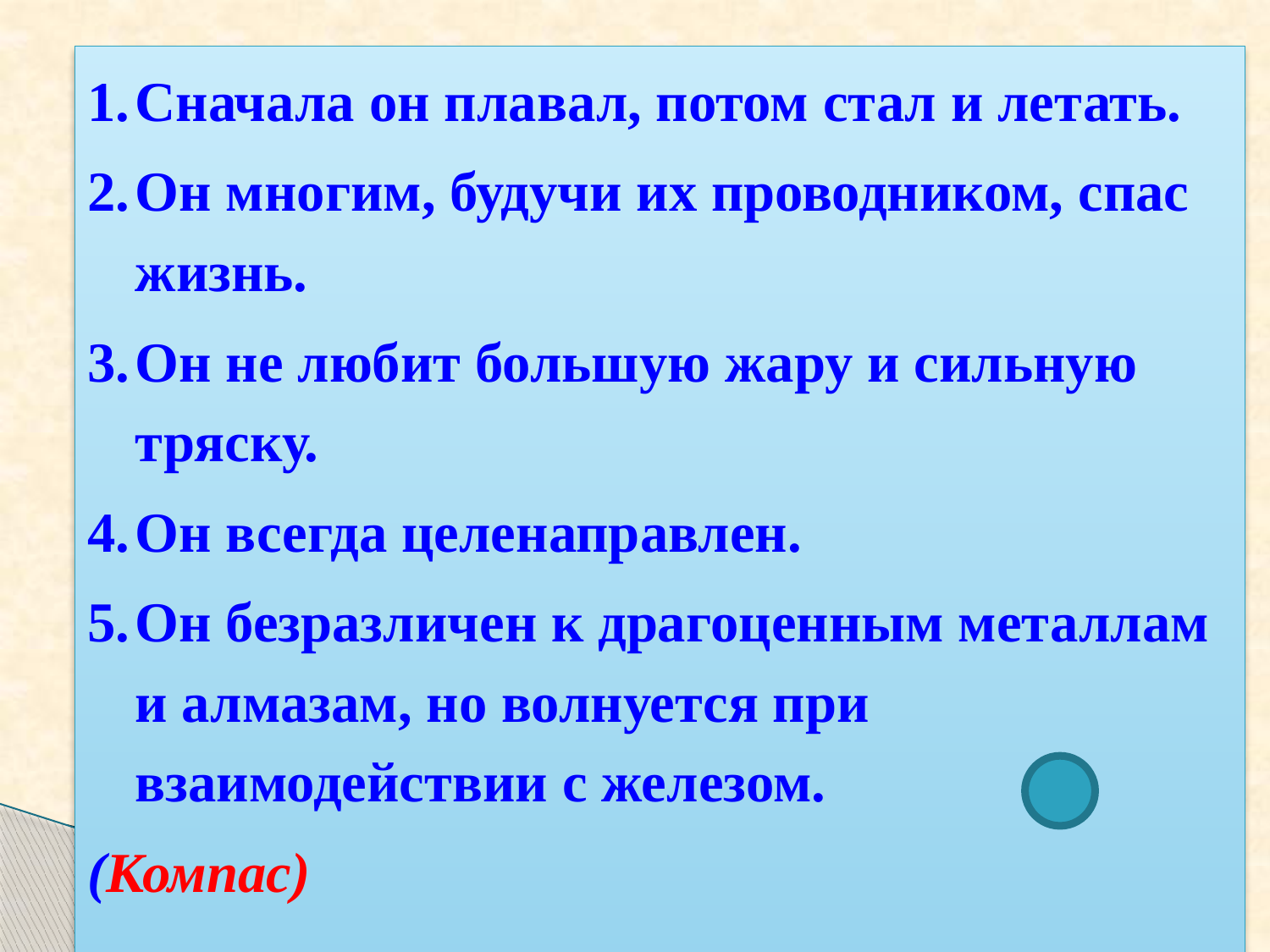

Сначала он плавал, потом стал и летать.
Он многим, будучи их проводником, спас жизнь.
Он не любит большую жару и сильную тряску.
Он всегда целенаправлен.
Он безразличен к драгоценным металлам и алмазам, но волнуется при взаимодействии с железом.
(Компас)